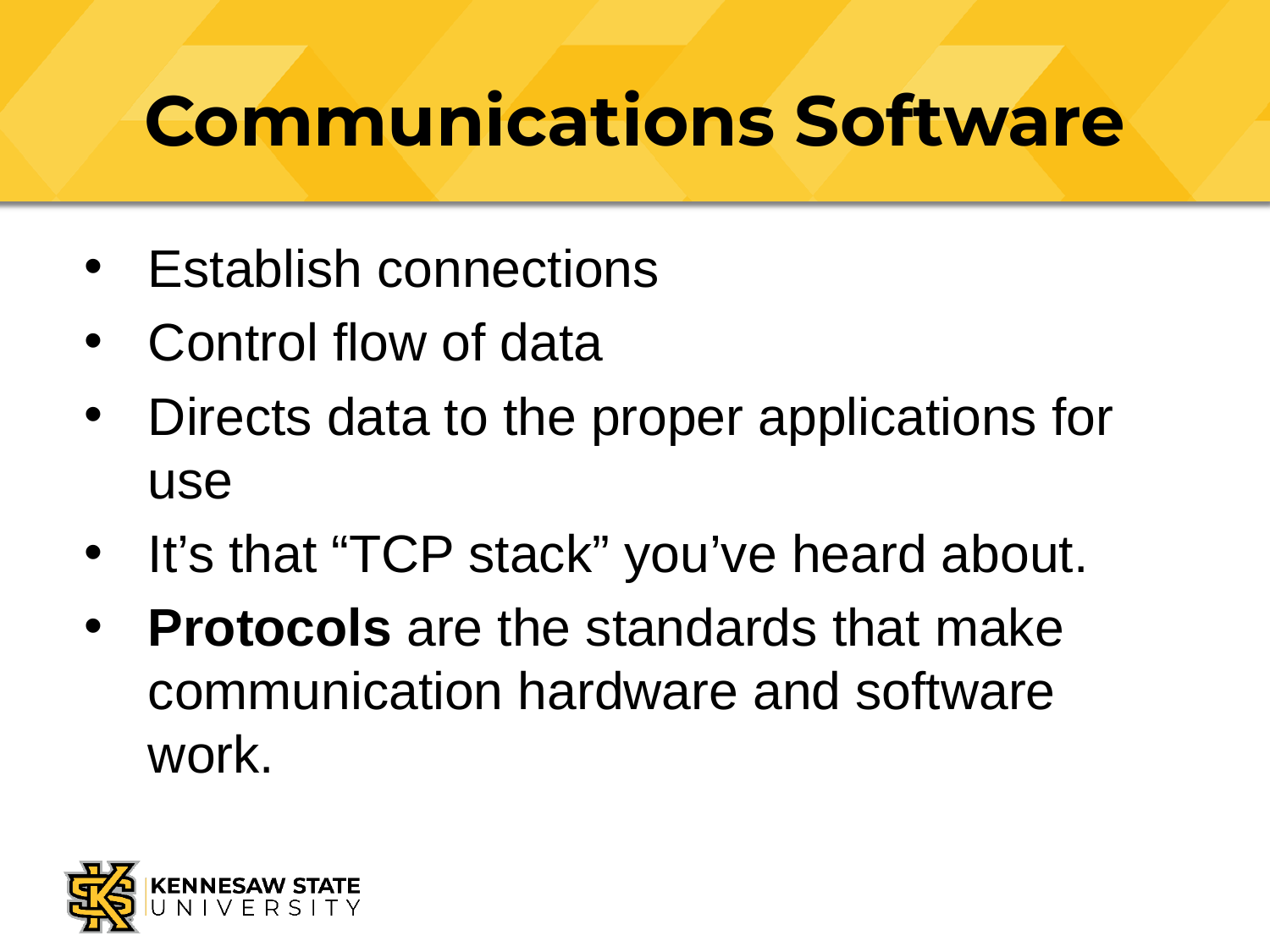

# Communications Software
Establish connections
Control flow of data
Directs data to the proper applications for use
It’s that “TCP stack” you’ve heard about.
Protocols are the standards that make communication hardware and software work.